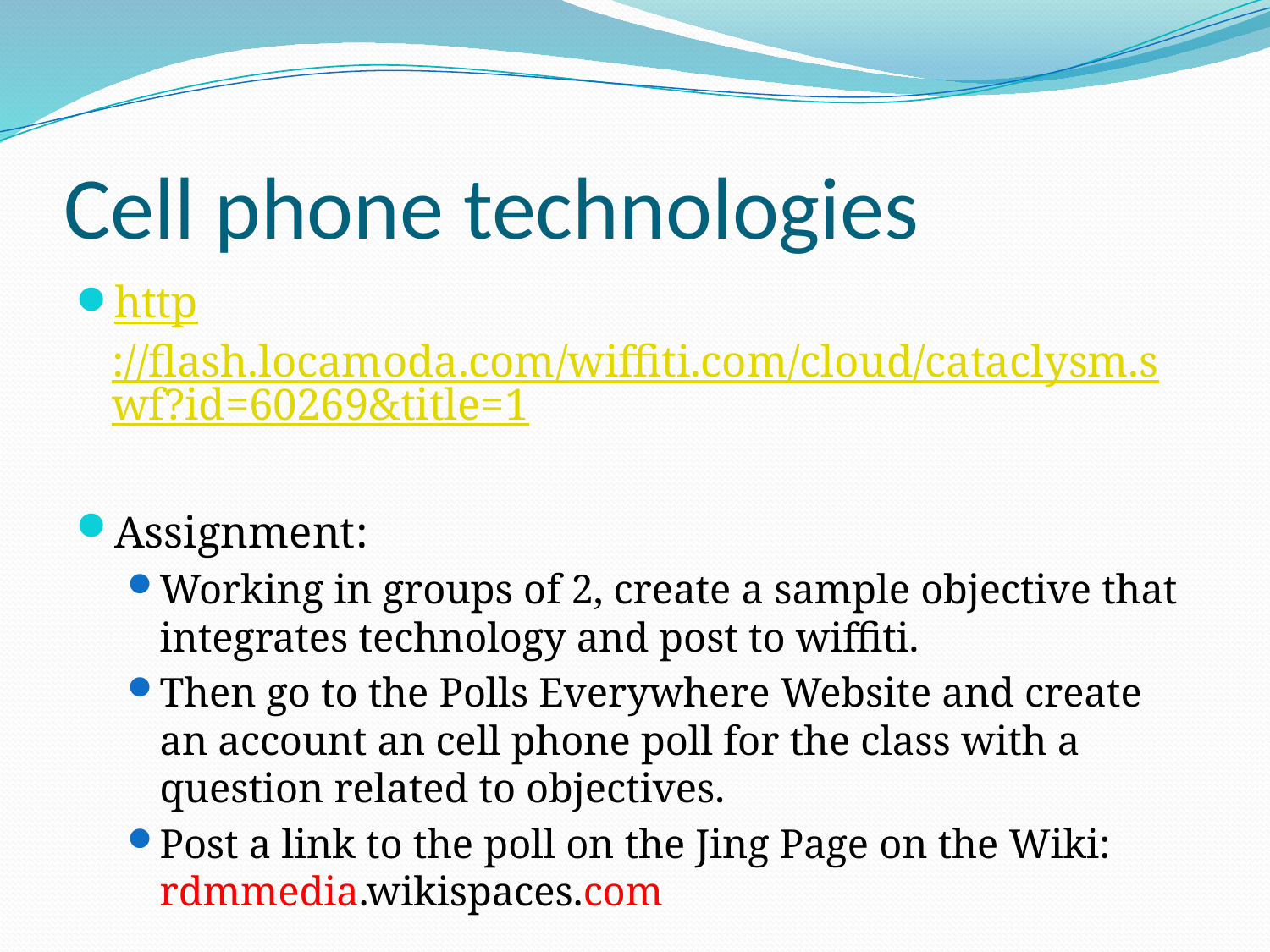

# Cell phone technologies
http://flash.locamoda.com/wiffiti.com/cloud/cataclysm.swf?id=60269&title=1

Assignment:
Working in groups of 2, create a sample objective that integrates technology and post to wiffiti.
Then go to the Polls Everywhere Website and create an account an cell phone poll for the class with a question related to objectives.
Post a link to the poll on the Jing Page on the Wiki: rdmmedia.wikispaces.com